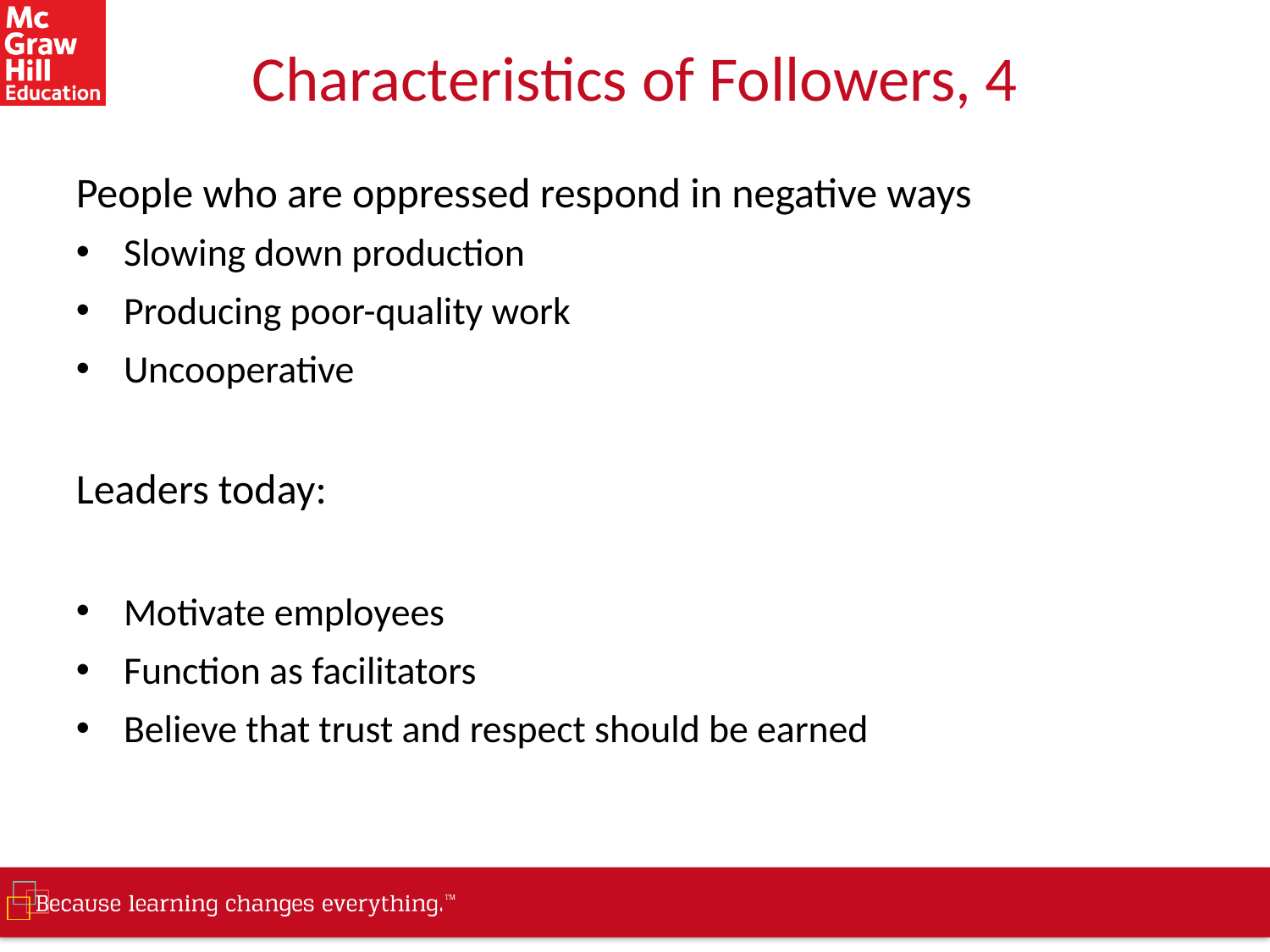

# Characteristics of Followers, 4
People who are oppressed respond in negative ways
Slowing down production
Producing poor-quality work
Uncooperative

Leaders today:

Motivate employees
Function as facilitators
Believe that trust and respect should be earned